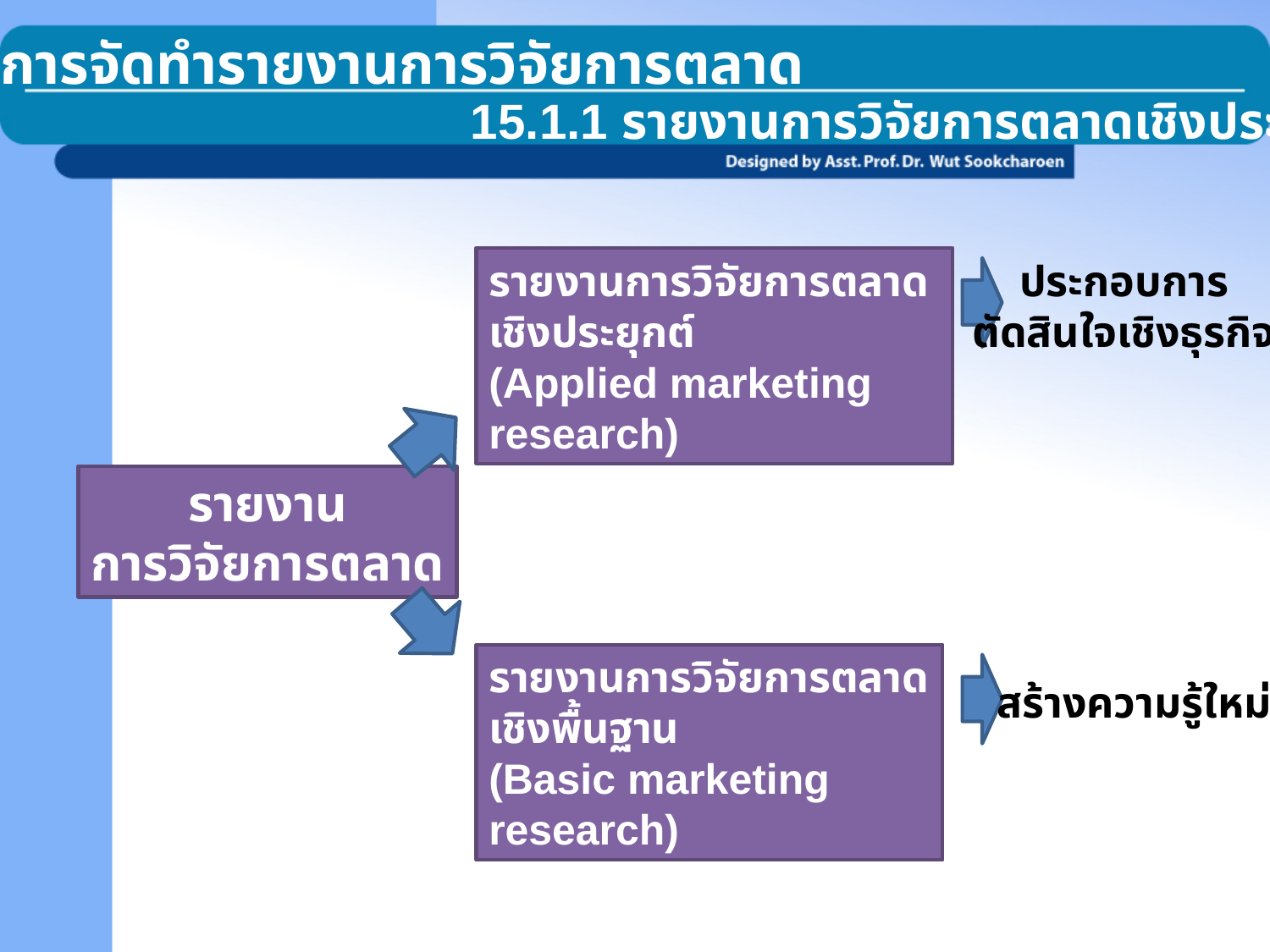

15.1 การจัดทำรายงานการวิจัยการตลาด
15.1.1 รายงานการวิจัยการตลาดเชิงประยุกต์
รายงานการวิจัยการตลาดเชิงประยุกต์
(Applied marketing research)
ประกอบการ
ตัดสินใจเชิงธุรกิจ

รายงาน
การวิจัยการตลาด

รายงานการวิจัยการตลาดเชิงพื้นฐาน
(Basic marketing research)

สร้างความรู้ใหม่